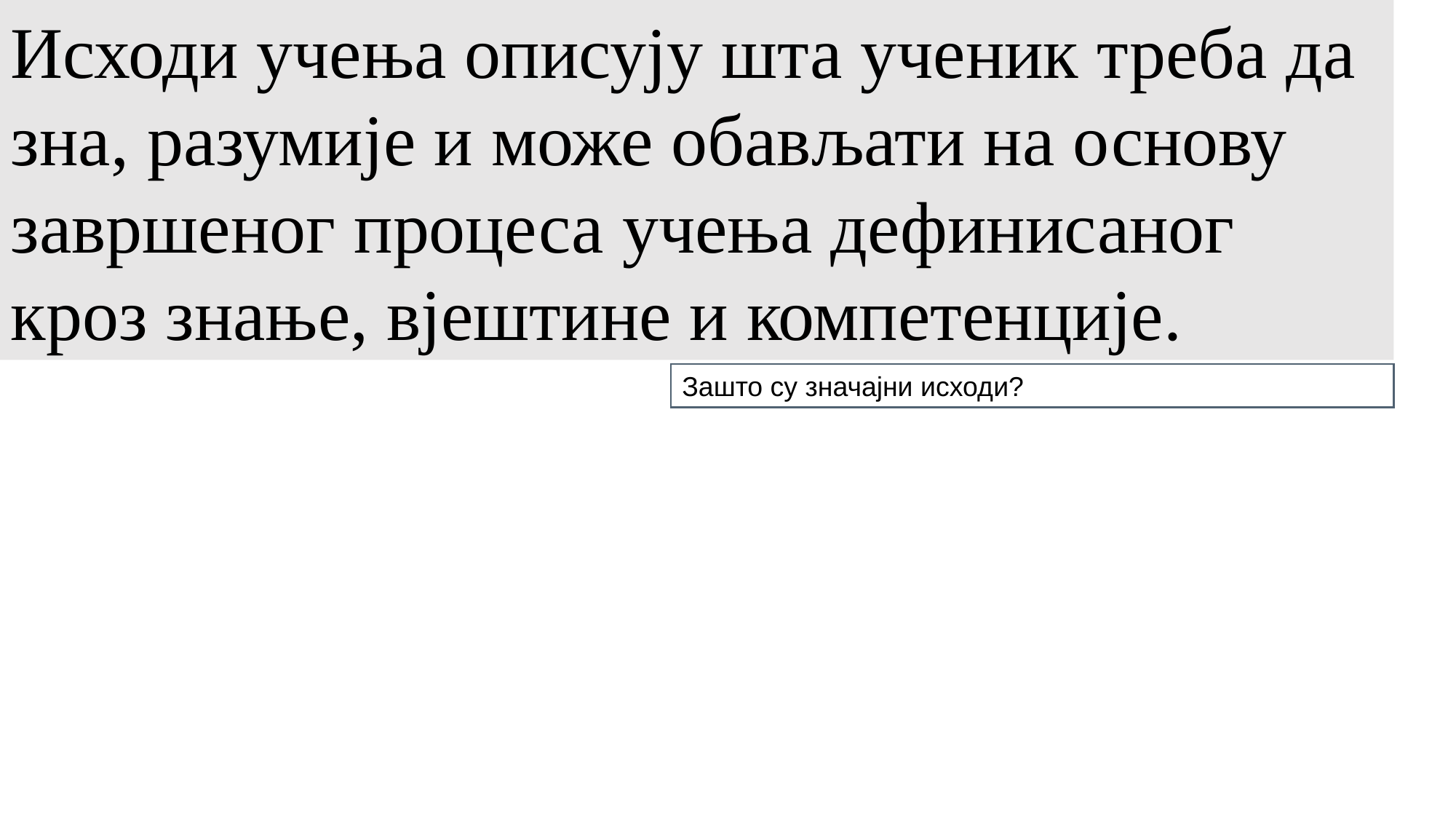

Исходи учења описују шта ученик треба да зна, разумије и може обављати на основу завршеног процеса учења дефинисаног кроз знање, вјештине и компетенције.
Зашто су значајни исходи?